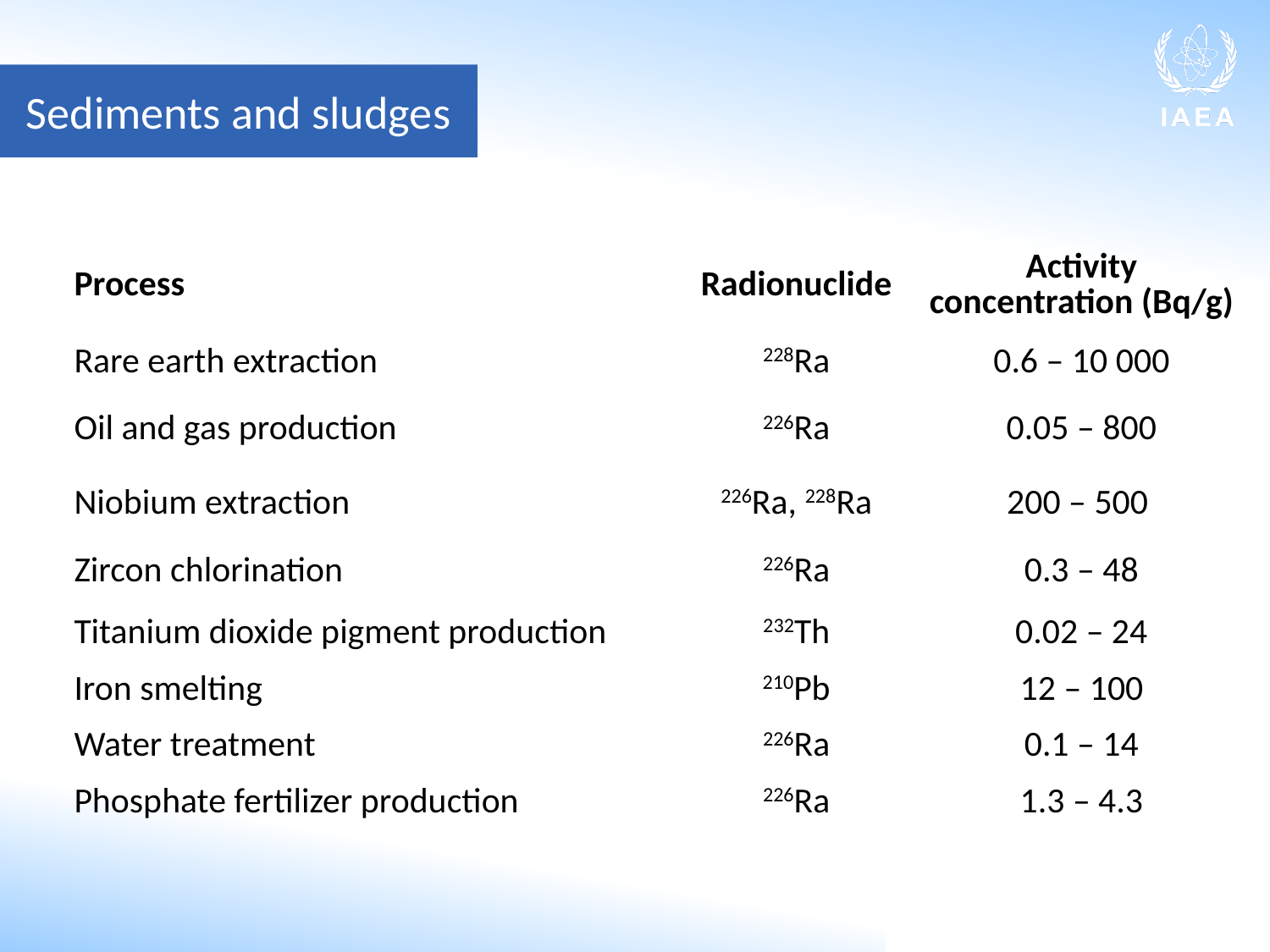

Sediments and sludges
| Process | Radionuclide | Activity concentration (Bq/g) |
| --- | --- | --- |
| Rare earth extraction | 228Ra | 0.6 – 10 000 |
| Oil and gas production | 226Ra | 0.05 – 800 |
| Niobium extraction | 226Ra, 228Ra | 200 – 500 |
| Zircon chlorination | 226Ra | 0.3 – 48 |
| Titanium dioxide pigment production | 232Th | 0.02 – 24 |
| Iron smelting | 210Pb | 12 – 100 |
| Water treatment | 226Ra | 0.1 – 14 |
| Phosphate fertilizer production | 226Ra | 1.3 – 4.3 |